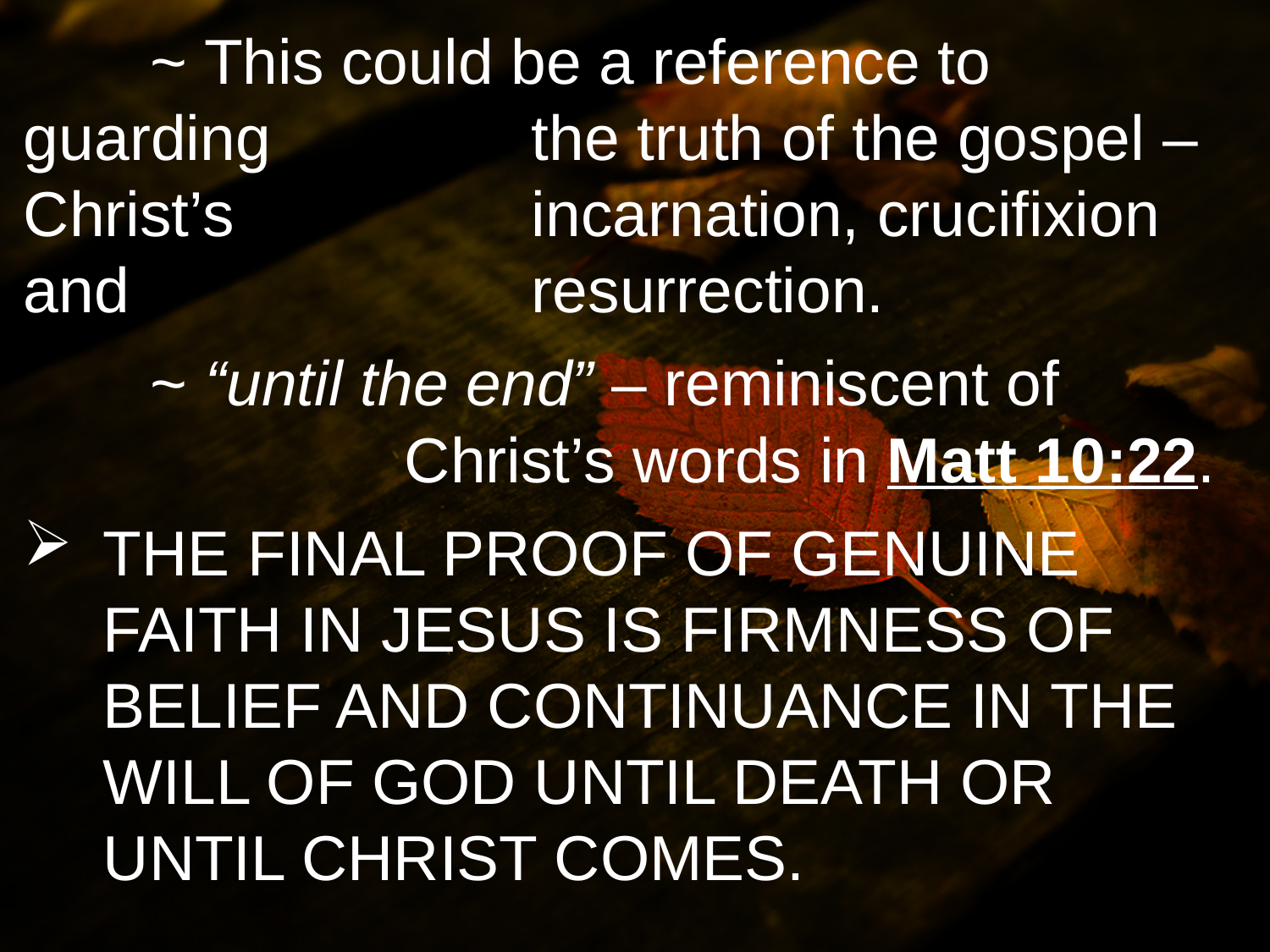

~ This could be a reference to guarding 		the truth of the gospel – Christ’s 			incarnation, crucifixion and 				resurrection.
	~ “until the end” – reminiscent of 				Christ’s words in Matt 10:22.
THE FINAL PROOF OF GENUINE FAITH IN JESUS IS FIRMNESS OF BELIEF AND CONTINUANCE IN THE WILL OF GOD UNTIL DEATH OR UNTIL CHRIST COMES.